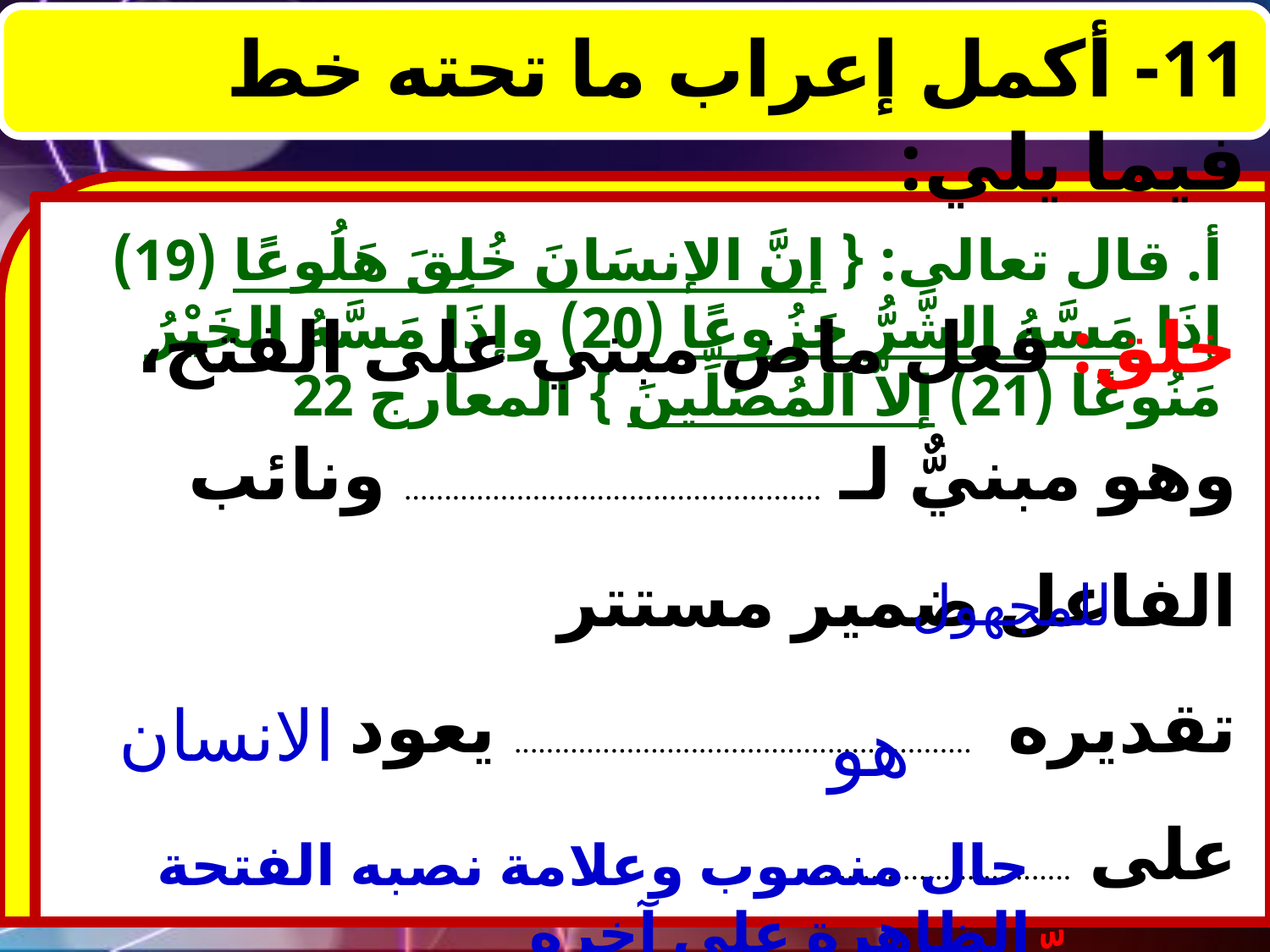

11- أكمل إعراب ما تحته خط فيما يلي:

أ. قال تعالى: { إنَّ الإنسَانَ خُلِقَ هَلُوعًا (19) إذَا مَسَّهُ الشَّرُّ جَزُوعًا (20) وإذَا مَسَّهُ الخَيْرُ مَنُوعًا (21) إلاَّ المُصَلِّينَ } المعارج 22
خلق: فعل ماض مبني على الفتح، وهو مبنيٌّ لـ .................................................... ونائب الفاعل ضمير مستتر تقديره  ......................................................... يعود على ................................
هلوعاّ:.................................................................................................................
للمجهول
الانسان
هو
حال منصوب وعلامة نصبه الفتحة الظاهرة على آخره